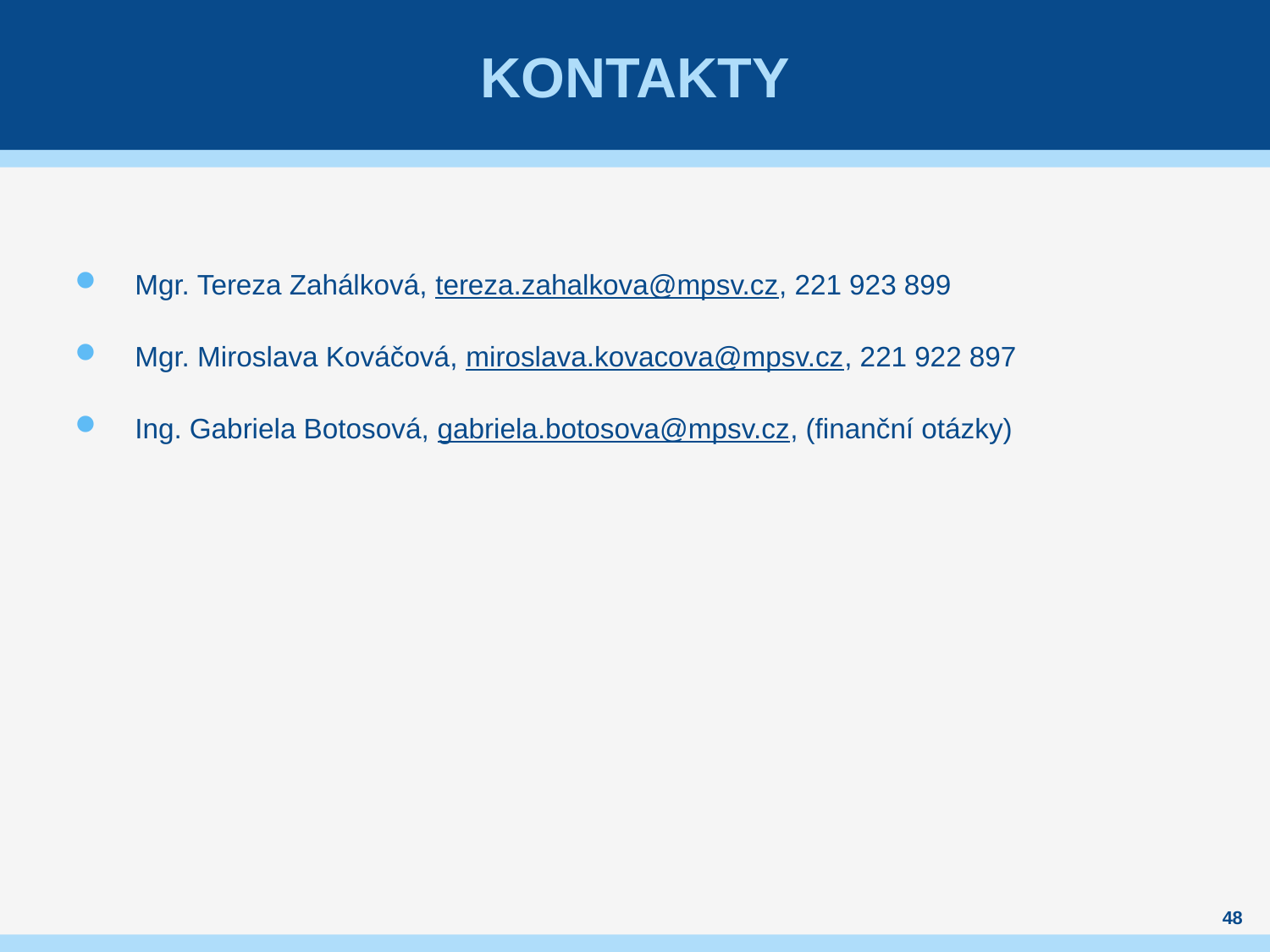

# KONTAKTY
Mgr. Tereza Zahálková, tereza.zahalkova@mpsv.cz, 221 923 899
Mgr. Miroslava Kováčová, miroslava.kovacova@mpsv.cz, 221 922 897
Ing. Gabriela Botosová, gabriela.botosova@mpsv.cz, (finanční otázky)

48